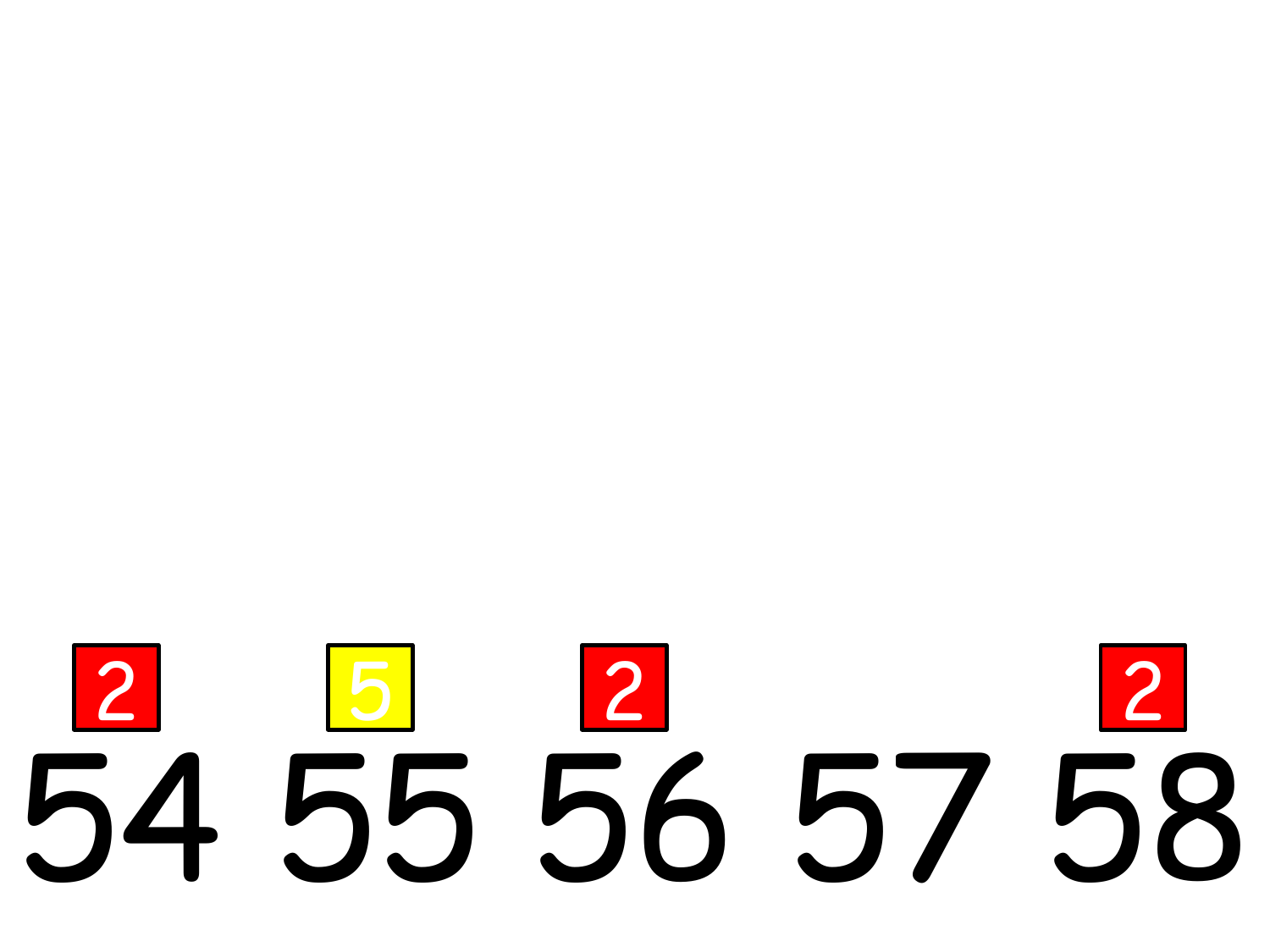

2
5
2
2
 54 55 56 57 58